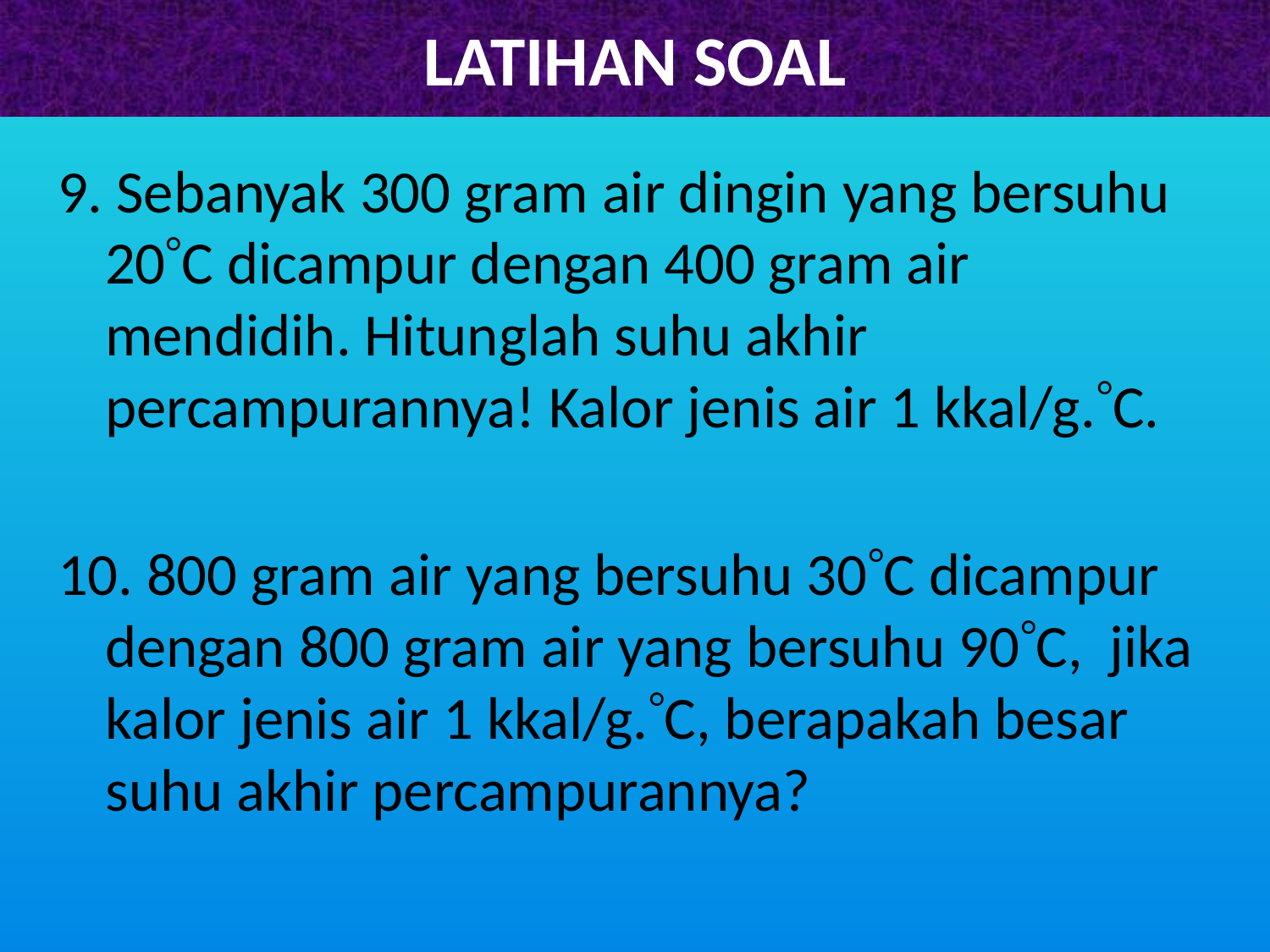

# LATIHAN SOAL
9. Sebanyak 300 gram air dingin yang bersuhu 20°C dicampur dengan 400 gram air mendidih. Hitunglah suhu akhir percampurannya! Kalor jenis air 1 kkal/g.°C.

10. 800 gram air yang bersuhu 30°C dicampur dengan 800 gram air yang bersuhu 90°C,  jika kalor jenis air 1 kkal/g.°C, berapakah besar suhu akhir percampurannya?